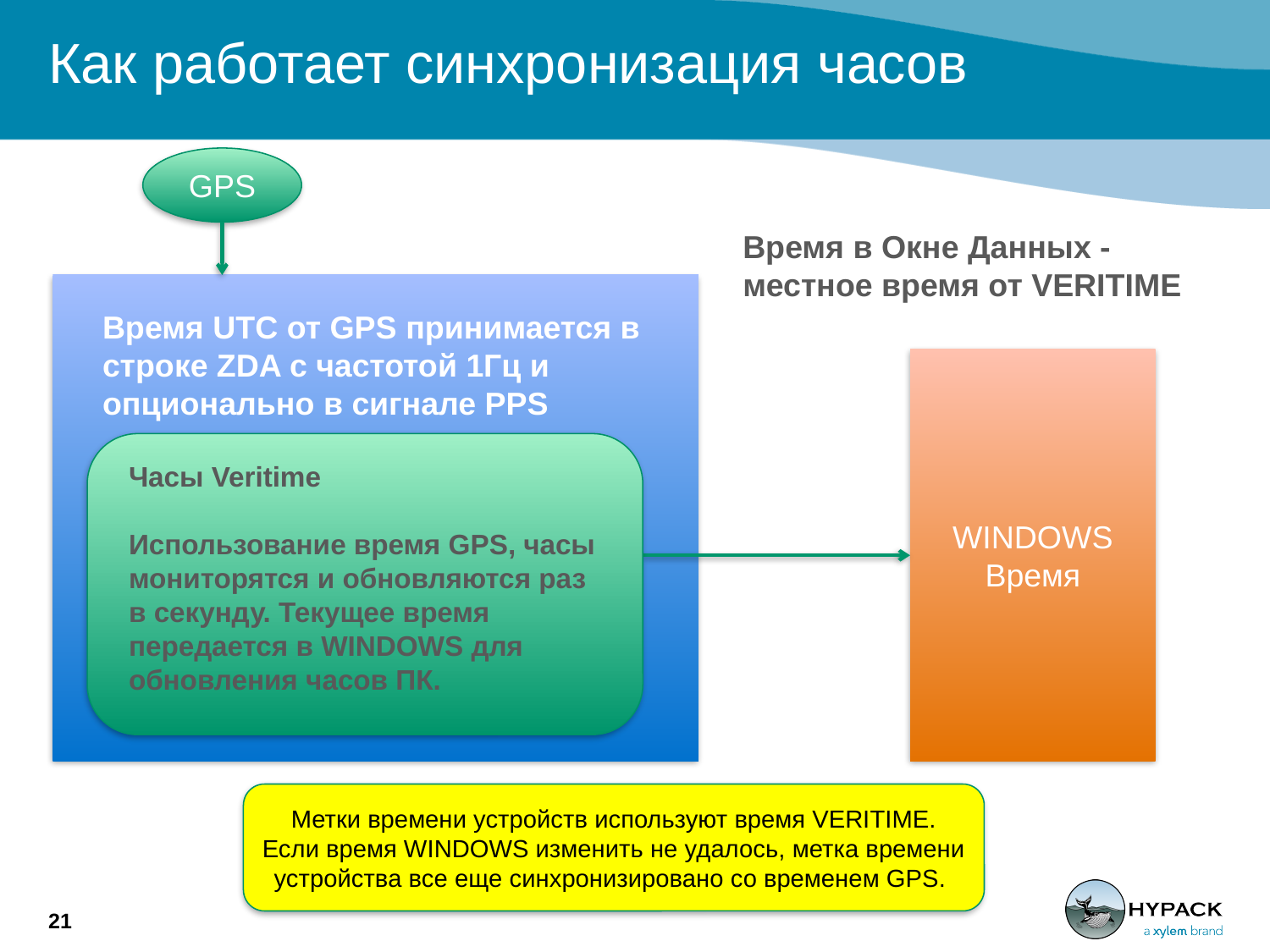

# Как работает синхронизация часов
GPS

Время UTC от GPS принимается в строке ZDA с частотой 1Гц и опционально в сигнале PPS
WINDOWS
Время

Часы Veritime

Использование время GPS, часы мониторятся и обновляются раз в секунду. Текущее время передается в WINDOWS для обновления часов ПК.
Время в Окне Данных - местное время от VERITIME
Метки времени устройств используют время VERITIME. Если время WINDOWS изменить не удалось, метка времени устройства все еще синхронизировано со временем GPS.
21